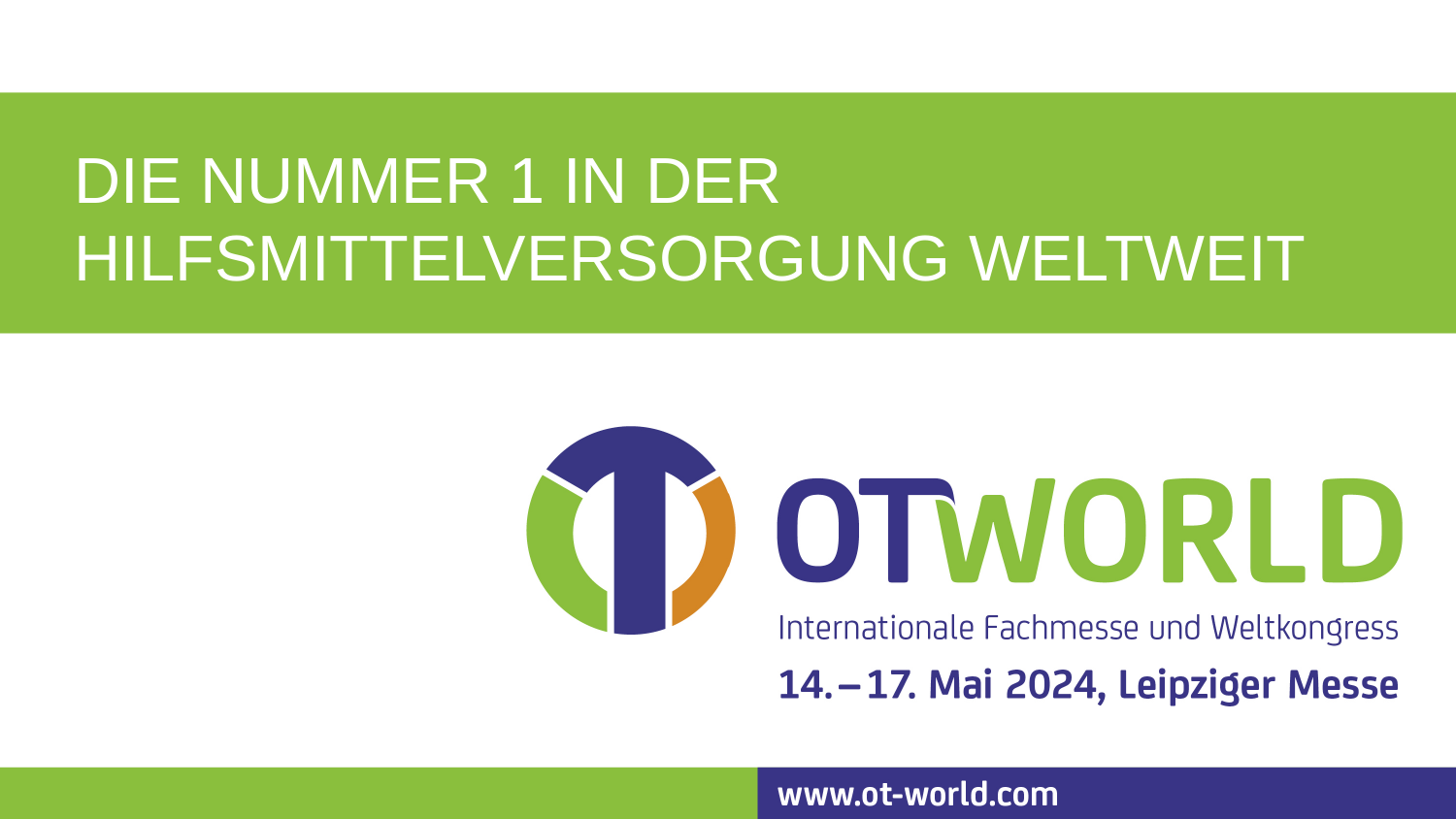

# DIE NUMMER 1 IN DER HILFSMITTELVERSORGUNG WELTWEIT